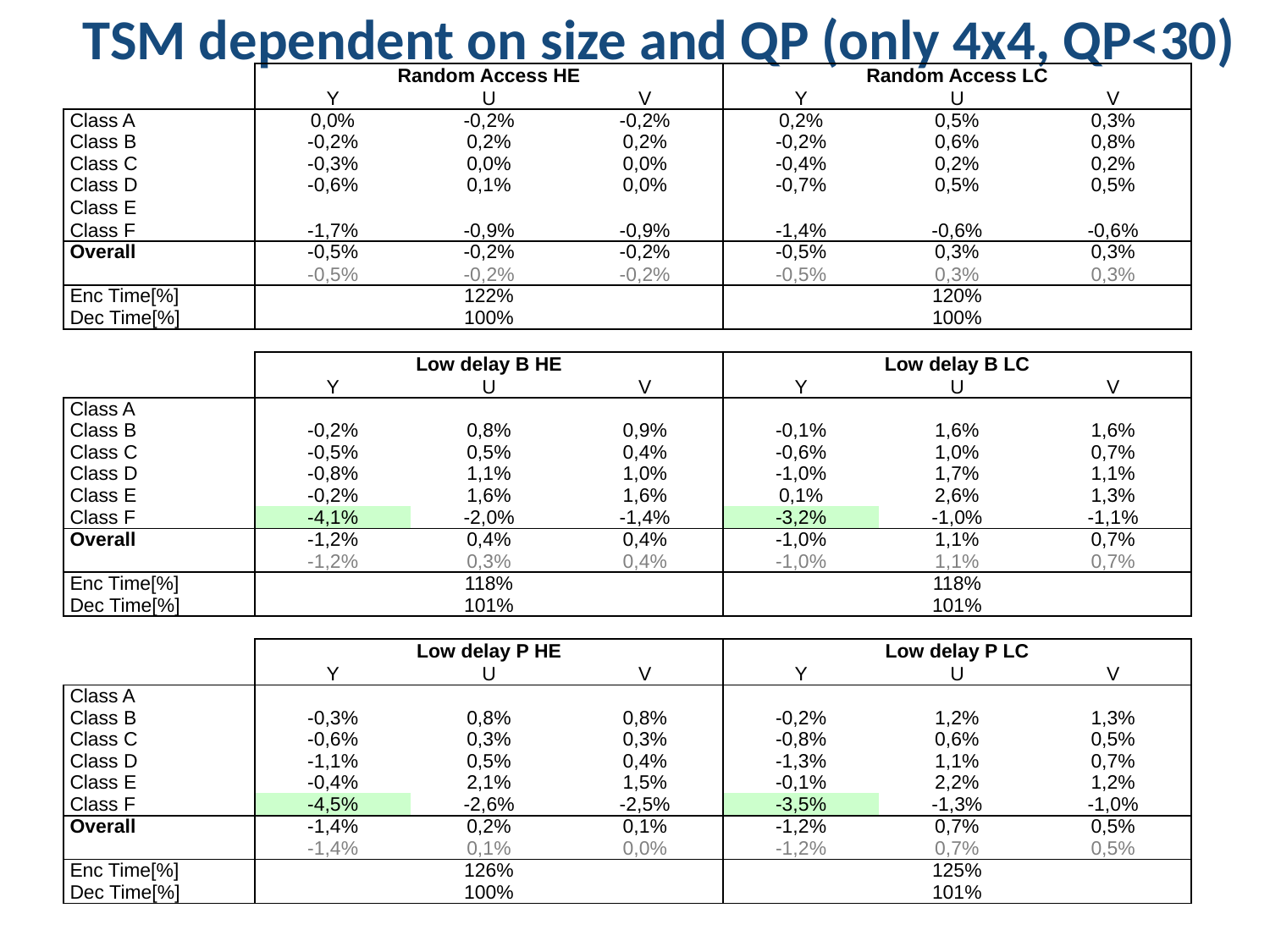

TSM dependent on size and QP (only 4x4, QP<30)
|  | Random Access HE |  |  | Random Access LC |  |  |
| --- | --- | --- | --- | --- | --- | --- |
|  | Y | U | V | Y | U | V |
| Class A | 0,0% | -0,2% | -0,2% | 0,2% | 0,5% | 0,3% |
| Class B | -0,2% | 0,2% | 0,2% | -0,2% | 0,6% | 0,8% |
| Class C | -0,3% | 0,0% | 0,0% | -0,4% | 0,2% | 0,2% |
| Class D | -0,6% | 0,1% | 0,0% | -0,7% | 0,5% | 0,5% |
| Class E |  |  |  |  |  |  |
| Class F | -1,7% | -0,9% | -0,9% | -1,4% | -0,6% | -0,6% |
| Overall | -0,5% | -0,2% | -0,2% | -0,5% | 0,3% | 0,3% |
|  | -0,5% | -0,2% | -0,2% | -0,5% | 0,3% | 0,3% |
| Enc Time[%] | 122% |  |  | 120% |  |  |
| Dec Time[%] | 100% |  |  | 100% |  |  |
|  |  |  |  |  |  |  |
|  | Low delay B HE |  |  | Low delay B LC |  |  |
|  | Y | U | V | Y | U | V |
| Class A |  |  |  |  |  |  |
| Class B | -0,2% | 0,8% | 0,9% | -0,1% | 1,6% | 1,6% |
| Class C | -0,5% | 0,5% | 0,4% | -0,6% | 1,0% | 0,7% |
| Class D | -0,8% | 1,1% | 1,0% | -1,0% | 1,7% | 1,1% |
| Class E | -0,2% | 1,6% | 1,6% | 0,1% | 2,6% | 1,3% |
| Class F | -4,1% | -2,0% | -1,4% | -3,2% | -1,0% | -1,1% |
| Overall | -1,2% | 0,4% | 0,4% | -1,0% | 1,1% | 0,7% |
|  | -1,2% | 0,3% | 0,4% | -1,0% | 1,1% | 0,7% |
| Enc Time[%] | 118% |  |  | 118% |  |  |
| Dec Time[%] | 101% |  |  | 101% |  |  |
|  |  |  |  |  |  |  |
|  | Low delay P HE |  |  | Low delay P LC |  |  |
|  | Y | U | V | Y | U | V |
| Class A |  |  |  |  |  |  |
| Class B | -0,3% | 0,8% | 0,8% | -0,2% | 1,2% | 1,3% |
| Class C | -0,6% | 0,3% | 0,3% | -0,8% | 0,6% | 0,5% |
| Class D | -1,1% | 0,5% | 0,4% | -1,3% | 1,1% | 0,7% |
| Class E | -0,4% | 2,1% | 1,5% | -0,1% | 2,2% | 1,2% |
| Class F | -4,5% | -2,6% | -2,5% | -3,5% | -1,3% | -1,0% |
| Overall | -1,4% | 0,2% | 0,1% | -1,2% | 0,7% | 0,5% |
|  | -1,4% | 0,1% | 0,0% | -1,2% | 0,7% | 0,5% |
| Enc Time[%] | 126% |  |  | 125% |  |  |
| Dec Time[%] | 100% |  |  | 101% |  |  |